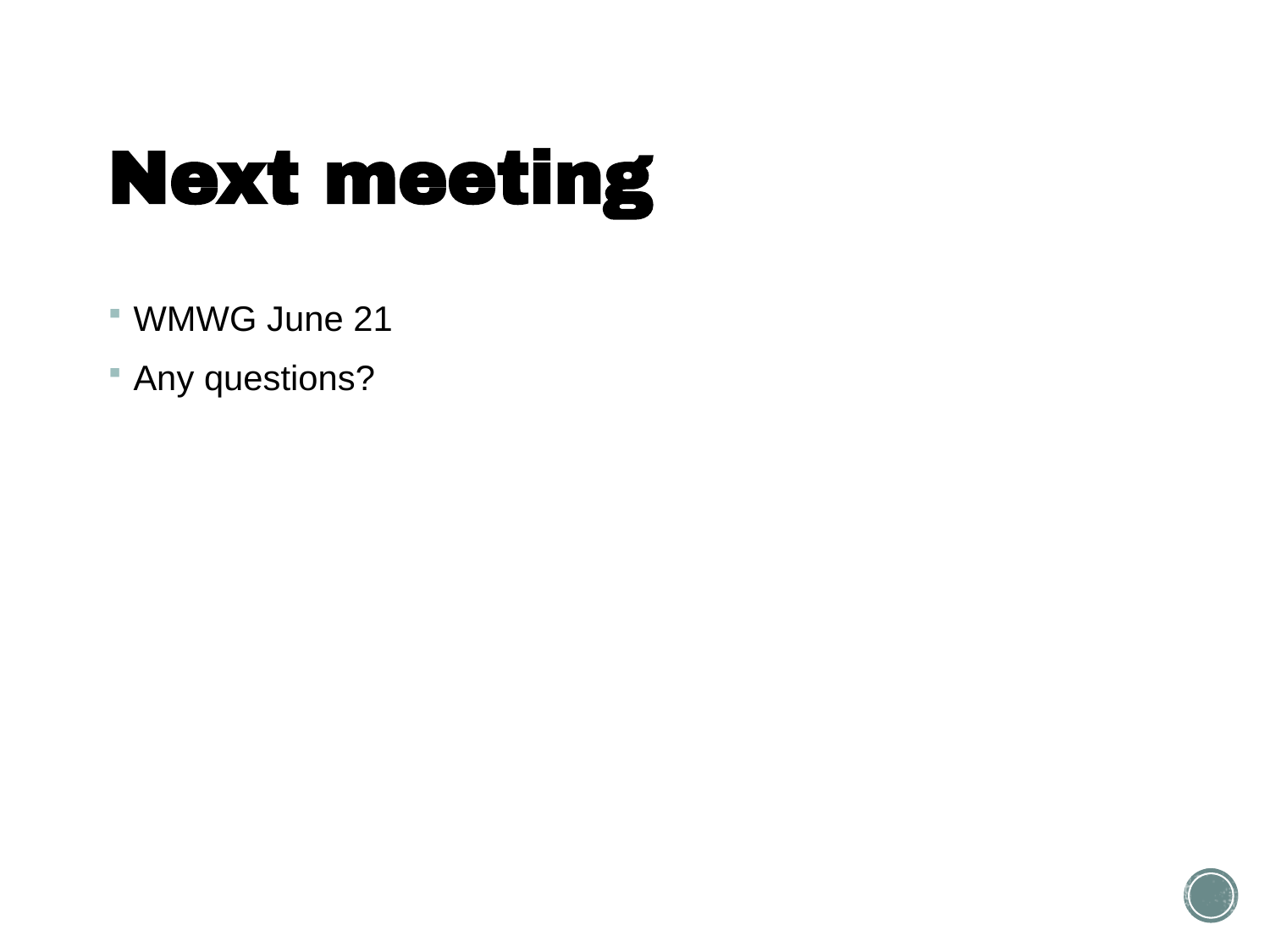

# Next meeting
WMWG June 21
Any questions?